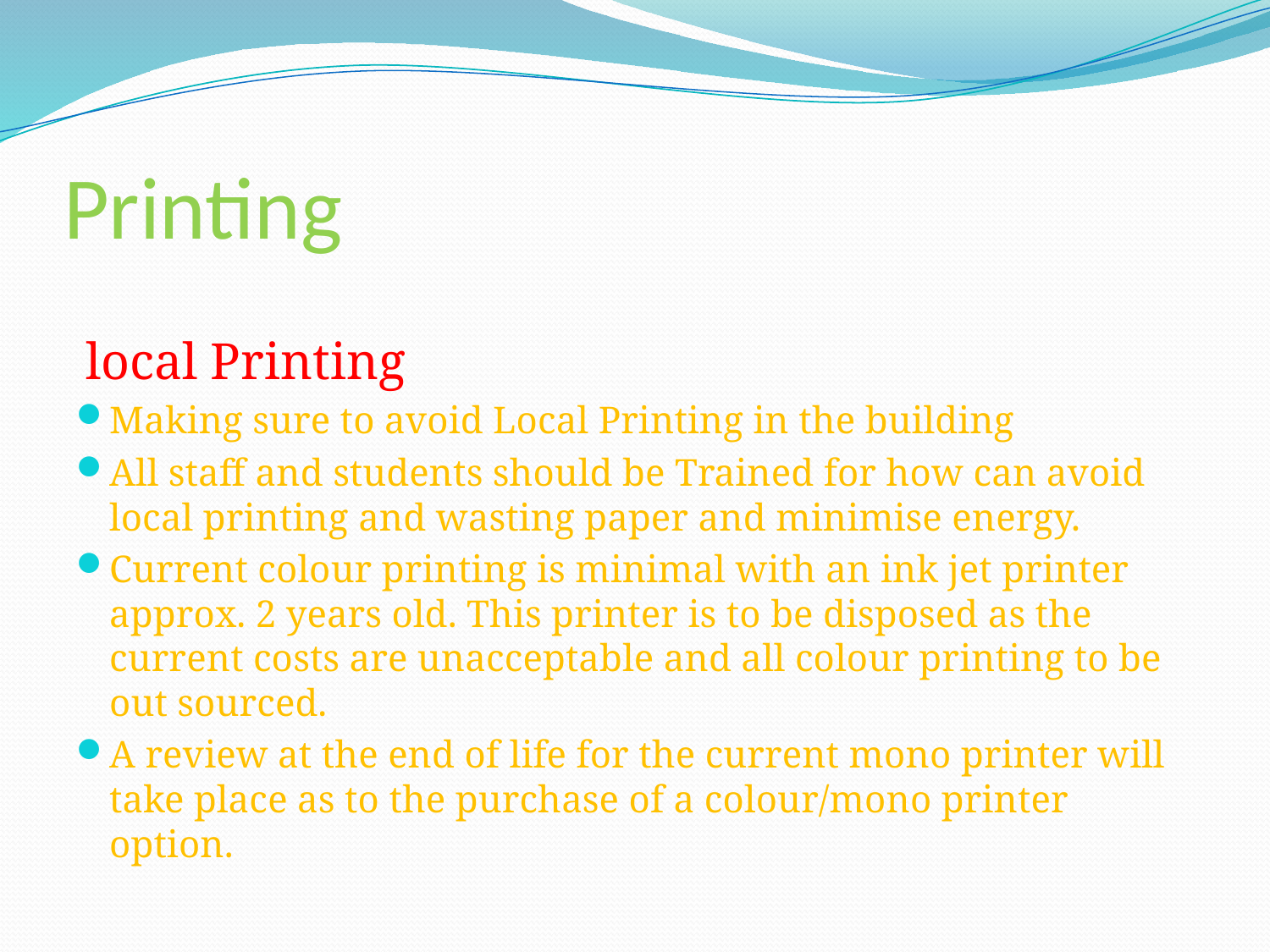

# Printing

 local Printing
Making sure to avoid Local Printing in the building
All staff and students should be Trained for how can avoid local printing and wasting paper and minimise energy.
Current colour printing is minimal with an ink jet printer approx. 2 years old. This printer is to be disposed as the current costs are unacceptable and all colour printing to be out sourced.
A review at the end of life for the current mono printer will take place as to the purchase of a colour/mono printer option.